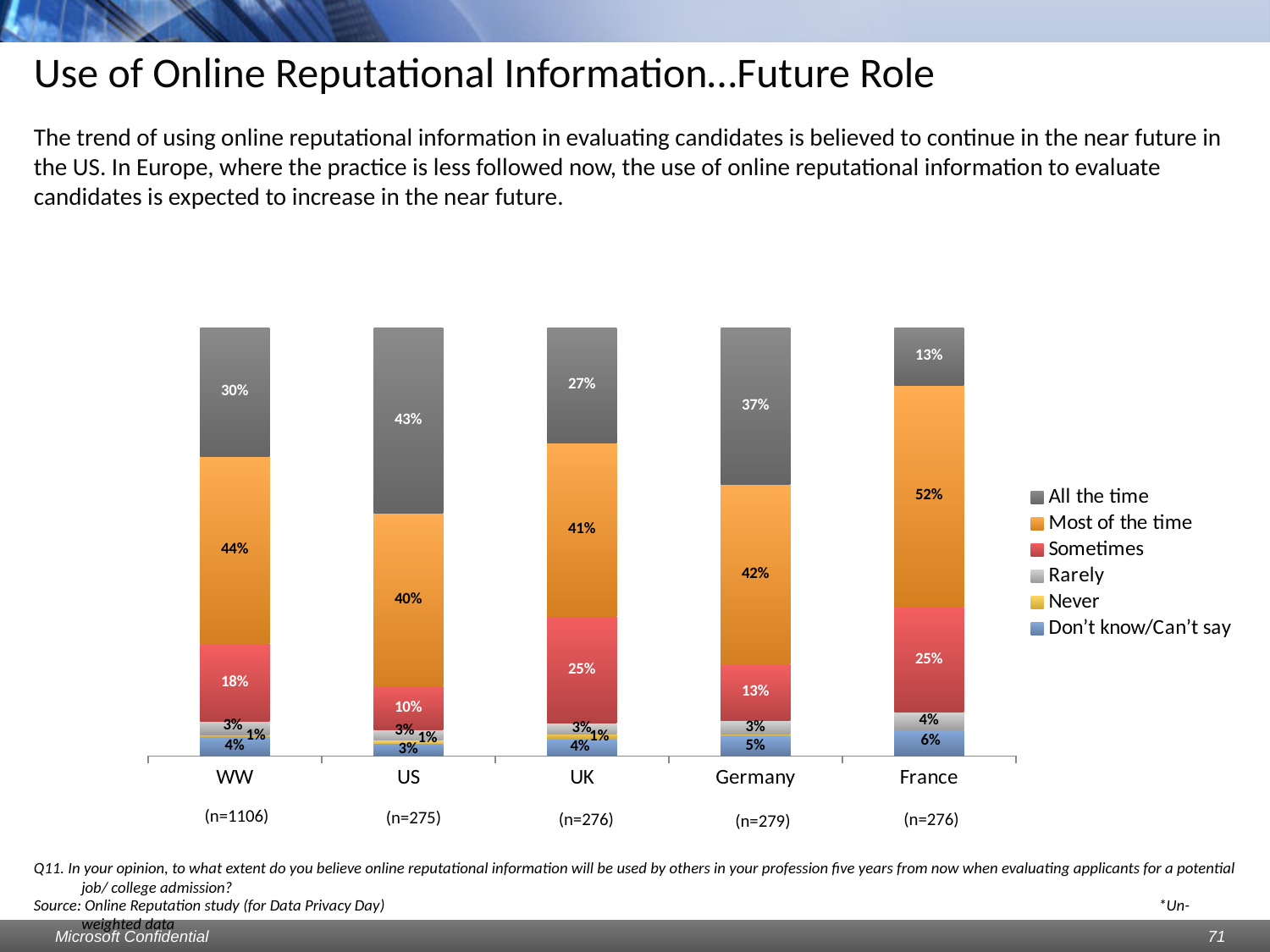

# Use of Online Reputational Information…Future Role
The trend of using online reputational information in evaluating candidates is believed to continue in the near future in the US. In Europe, where the practice is less followed now, the use of online reputational information to evaluate candidates is expected to increase in the near future.

### Chart

| Category | Don’t know/Can’t say | Never | Rarely | Sometimes | Most of the time | All the time |
|---|---|---|---|---|---|---|
| WW | 0.044303797468354424 | 0.005424954792043401 | 0.030741410488246183 | 0.18264014466546258 | 0.4367088607594969 | 0.30018083182640437 |
| US | 0.02909090909090909 | 0.007272727272727281 | 0.025454545454545455 | 0.10181818181818182 | 0.4036363636363637 | 0.43272727272727485 |
| UK | 0.03985507246376842 | 0.010869565217391398 | 0.025362318840579802 | 0.25 | 0.4057971014492754 | 0.26811594202898553 |
| Germany | 0.04659498207885305 | 0.0035842293906810274 | 0.03225806451612926 | 0.13261648745519858 | 0.4193548387096804 | 0.36559139784946526 |
| France | 0.06159420289855072 | 0.0 | 0.03985507246376842 | 0.2463768115942029 | 0.5181159420289857 | 0.1340579710144928 |
(n=1106)
(n=275)
(n=276)
(n=276)
(n=279)
Q11. In your opinion, to what extent do you believe online reputational information will be used by others in your profession five years from now when evaluating applicants for a potential job/ college admission?
Source: Online Reputation study (for Data Privacy Day) 						                 *Un-weighted data